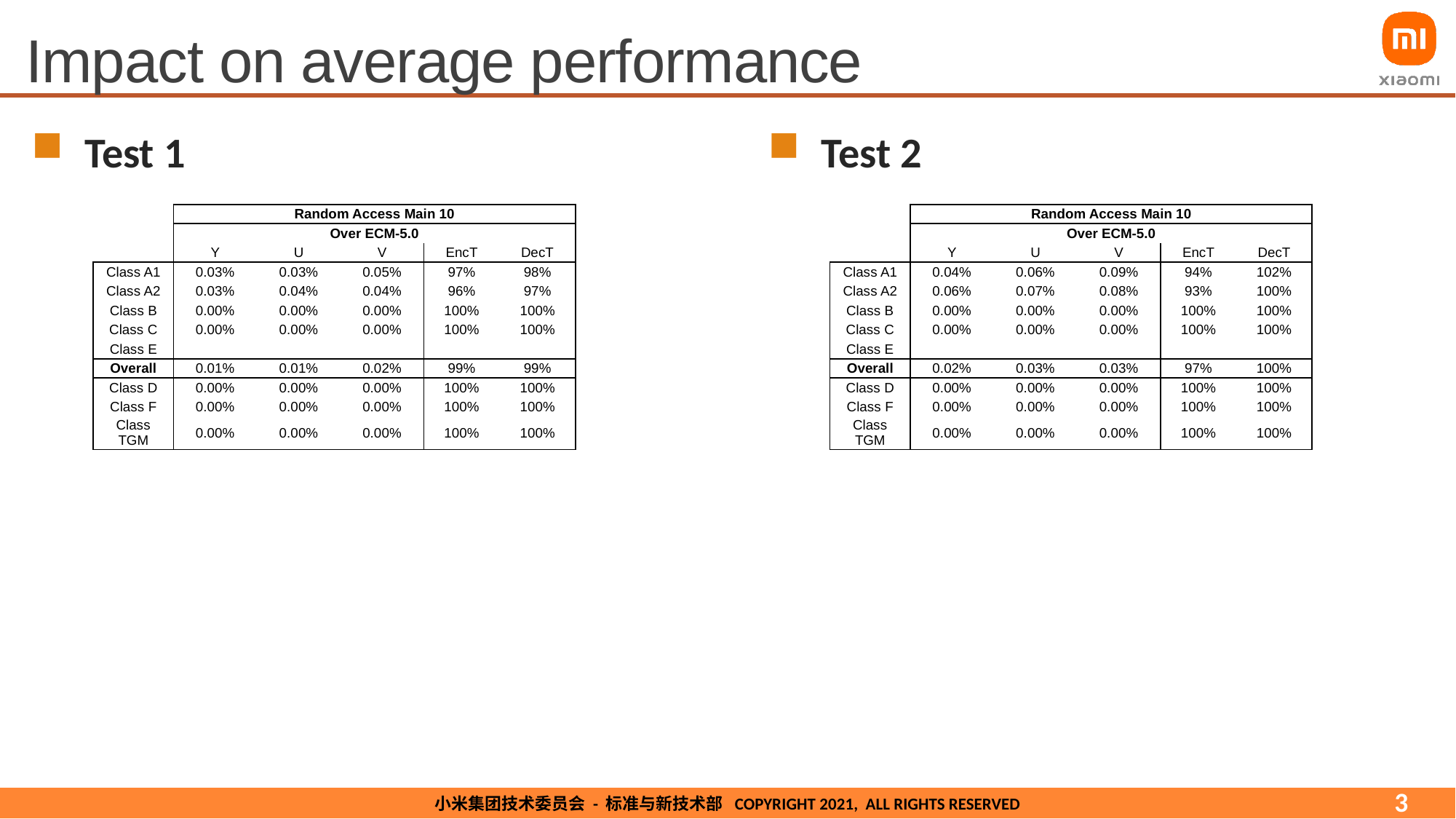

# Impact on average performance
Test 1
Test 2
|  | Random Access Main 10 |  |  |  |  |
| --- | --- | --- | --- | --- | --- |
|  | Over ECM-5.0 |  |  |  |  |
|  | Y | U | V | EncT | DecT |
| Class A1 | 0.03% | 0.03% | 0.05% | 97% | 98% |
| Class A2 | 0.03% | 0.04% | 0.04% | 96% | 97% |
| Class B | 0.00% | 0.00% | 0.00% | 100% | 100% |
| Class C | 0.00% | 0.00% | 0.00% | 100% | 100% |
| Class E |  |  |  |  |  |
| Overall | 0.01% | 0.01% | 0.02% | 99% | 99% |
| Class D | 0.00% | 0.00% | 0.00% | 100% | 100% |
| Class F | 0.00% | 0.00% | 0.00% | 100% | 100% |
| Class TGM | 0.00% | 0.00% | 0.00% | 100% | 100% |
|  | Random Access Main 10 |  |  |  |  |
| --- | --- | --- | --- | --- | --- |
|  | Over ECM-5.0 |  |  |  |  |
|  | Y | U | V | EncT | DecT |
| Class A1 | 0.04% | 0.06% | 0.09% | 94% | 102% |
| Class A2 | 0.06% | 0.07% | 0.08% | 93% | 100% |
| Class B | 0.00% | 0.00% | 0.00% | 100% | 100% |
| Class C | 0.00% | 0.00% | 0.00% | 100% | 100% |
| Class E |  |  |  |  |  |
| Overall | 0.02% | 0.03% | 0.03% | 97% | 100% |
| Class D | 0.00% | 0.00% | 0.00% | 100% | 100% |
| Class F | 0.00% | 0.00% | 0.00% | 100% | 100% |
| Class TGM | 0.00% | 0.00% | 0.00% | 100% | 100% |
3